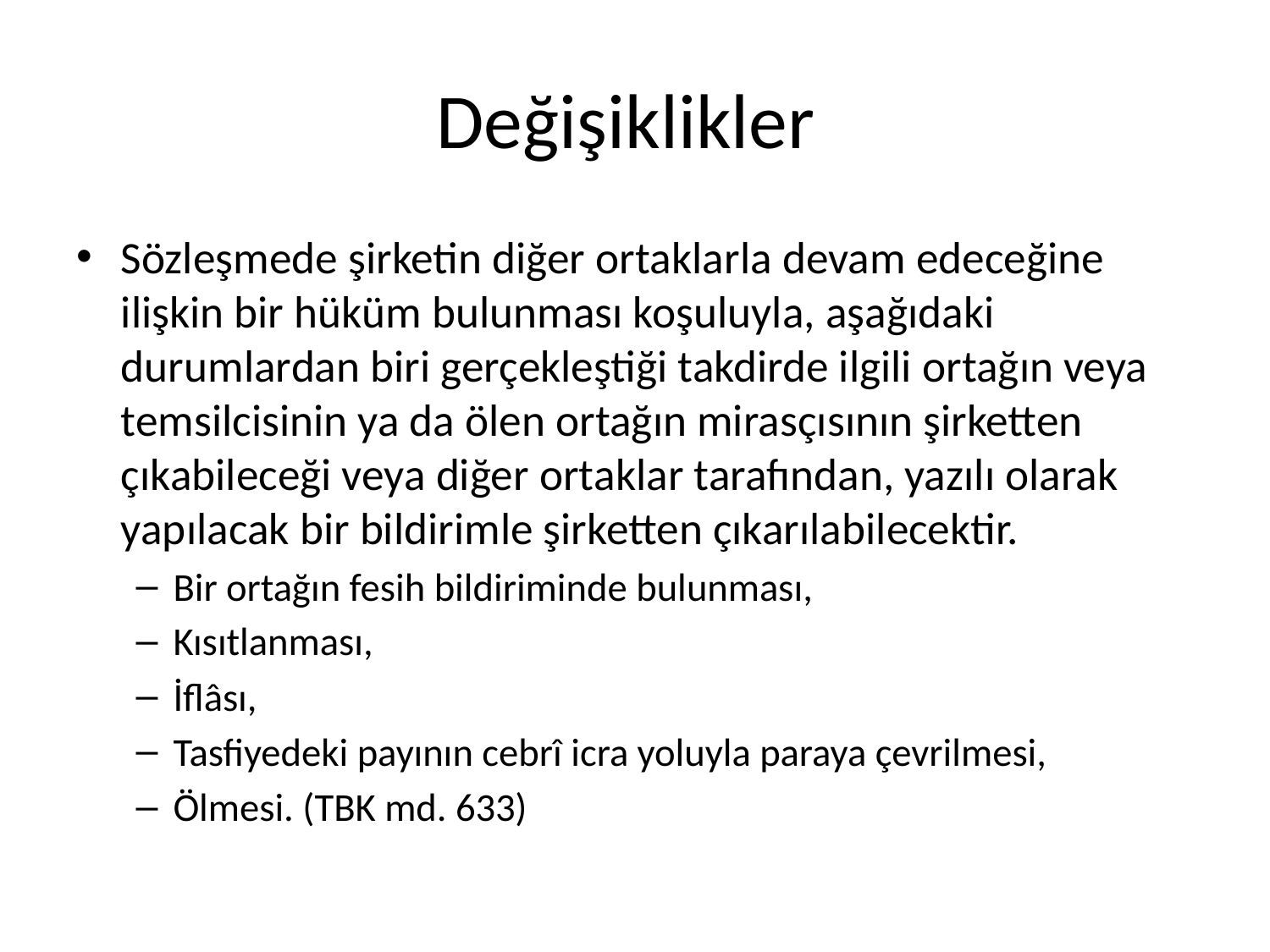

# Değişiklikler
Sözleşmede şirketin diğer ortaklarla devam edeceğine ilişkin bir hüküm bulunması koşuluyla, aşağıdaki durumlardan biri gerçekleştiği takdirde ilgili ortağın veya temsilcisinin ya da ölen ortağın mirasçısının şirketten çıkabileceği veya diğer ortaklar tarafından, yazılı olarak yapılacak bir bildirimle şirketten çıkarılabilecektir.
Bir ortağın fesih bildiriminde bulunması,
Kısıtlanması,
İflâsı,
Tasfiyedeki payının cebrî icra yoluyla paraya çevrilmesi,
Ölmesi. (TBK md. 633)